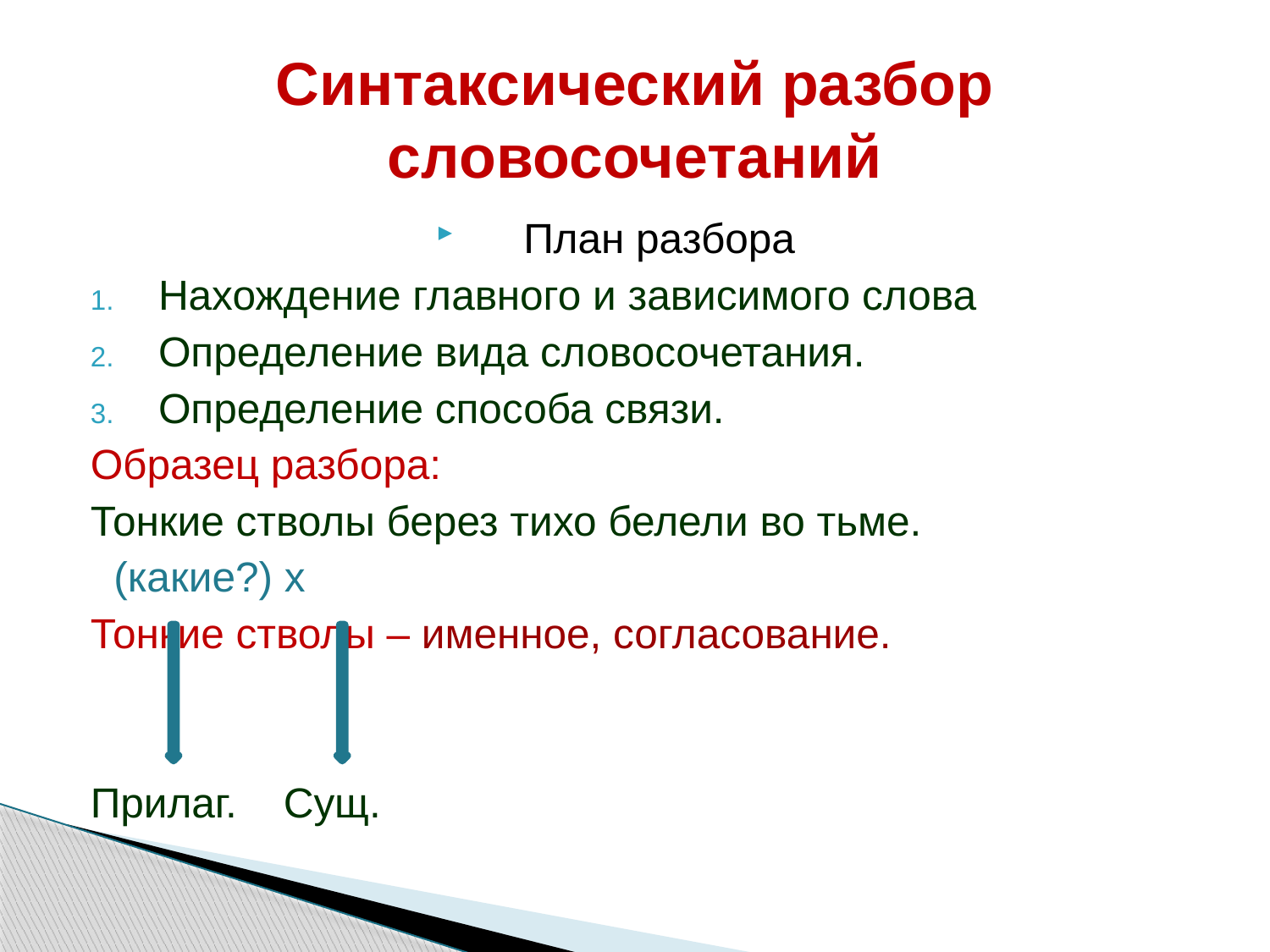

# Синтаксический разбор словосочетаний
План разбора
Нахождение главного и зависимого слова
Определение вида словосочетания.
Определение способа связи.
Образец разбора:
Тонкие стволы берез тихо белели во тьме.
  (какие?) х
Тонкие стволы – именное, согласование.

Прилаг.    Сущ.